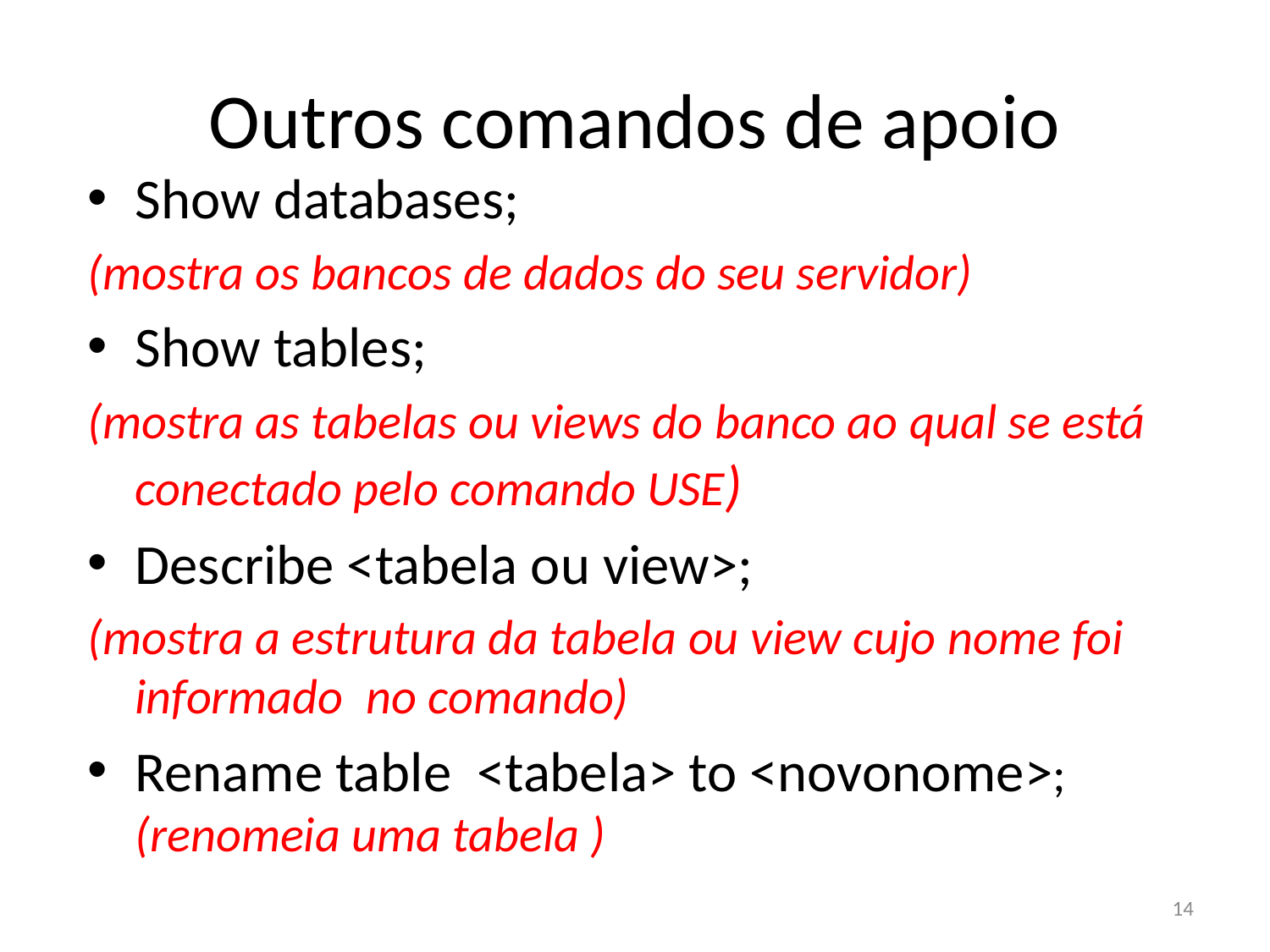

# Outros comandos de apoio
Show databases;
(mostra os bancos de dados do seu servidor)
Show tables;
(mostra as tabelas ou views do banco ao qual se está conectado pelo comando USE)
Describe <tabela ou view>;
(mostra a estrutura da tabela ou view cujo nome foi informado  no comando)
Rename table  <tabela> to <novonome>;
(renomeia uma tabela )

14